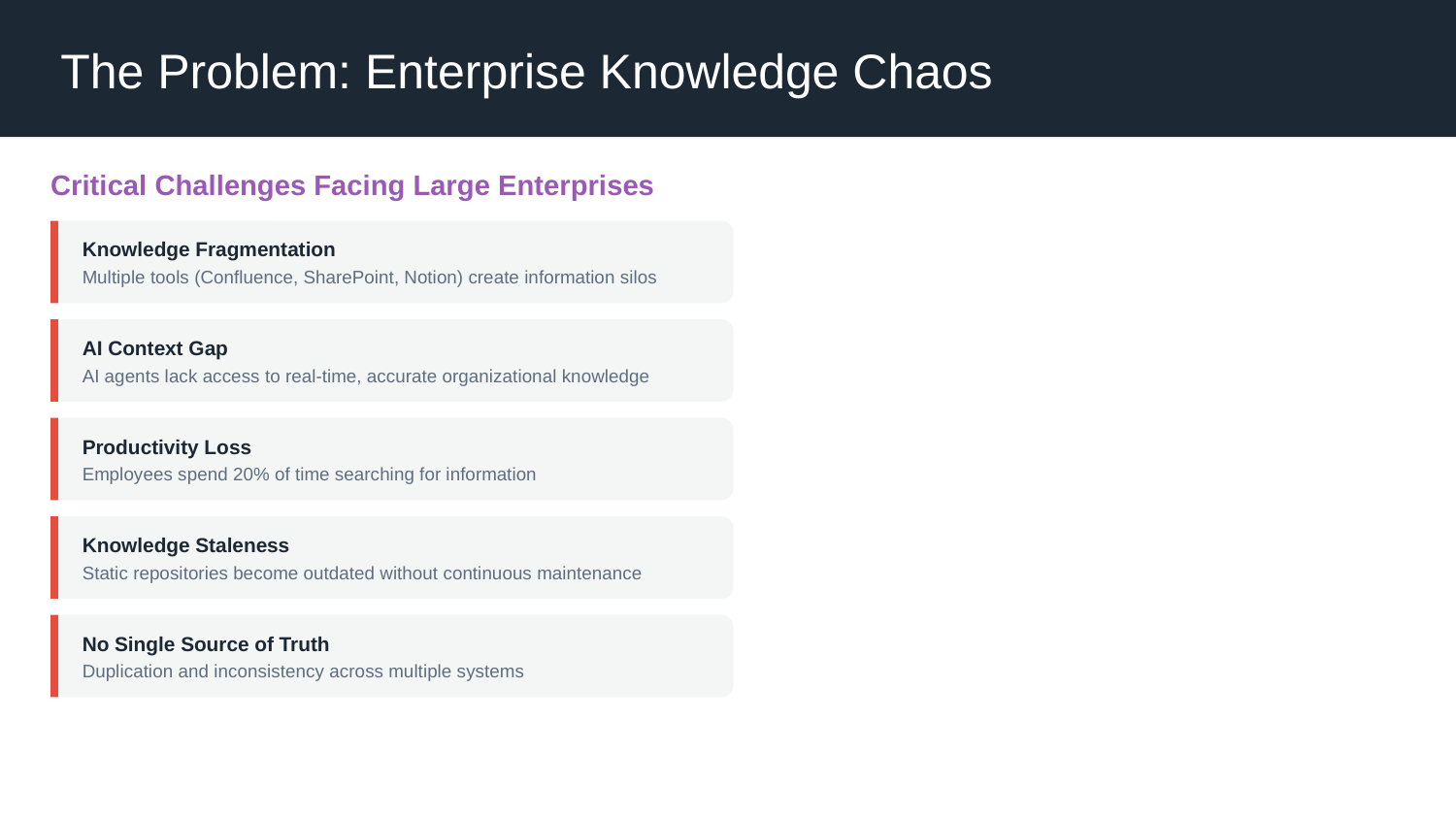

The Problem: Enterprise Knowledge Chaos
Critical Challenges Facing Large Enterprises

Knowledge Fragmentation
Multiple tools (Confluence, SharePoint, Notion) create information silos

AI Context Gap
AI agents lack access to real-time, accurate organizational knowledge

Productivity Loss
Employees spend 20% of time searching for information

Knowledge Staleness
Static repositories become outdated without continuous maintenance

No Single Source of Truth
Duplication and inconsistency across multiple systems